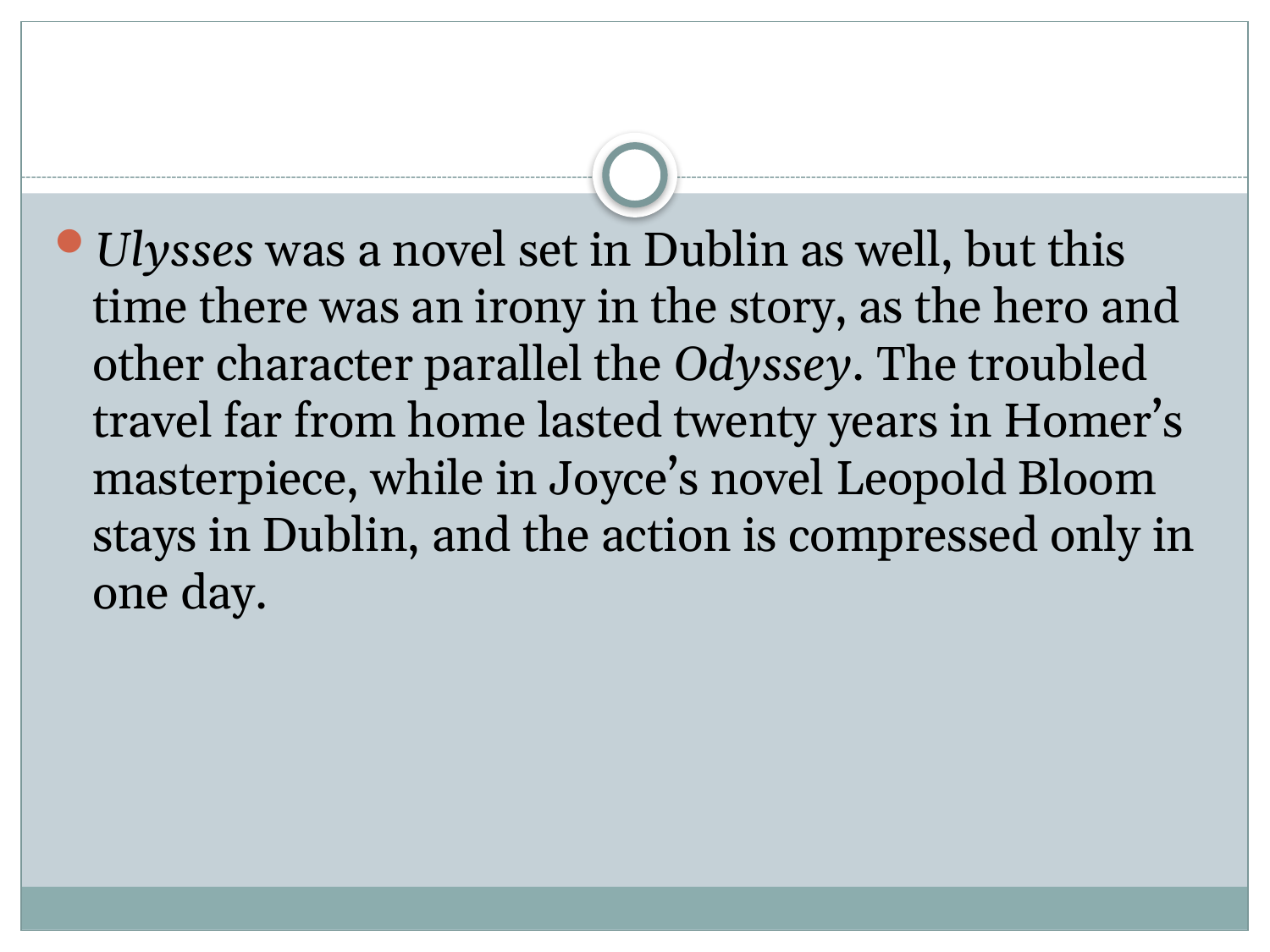

#
Ulysses was a novel set in Dublin as well, but this time there was an irony in the story, as the hero and other character parallel the Odyssey. The troubled travel far from home lasted twenty years in Homer’s masterpiece, while in Joyce’s novel Leopold Bloom stays in Dublin, and the action is compressed only in one day.